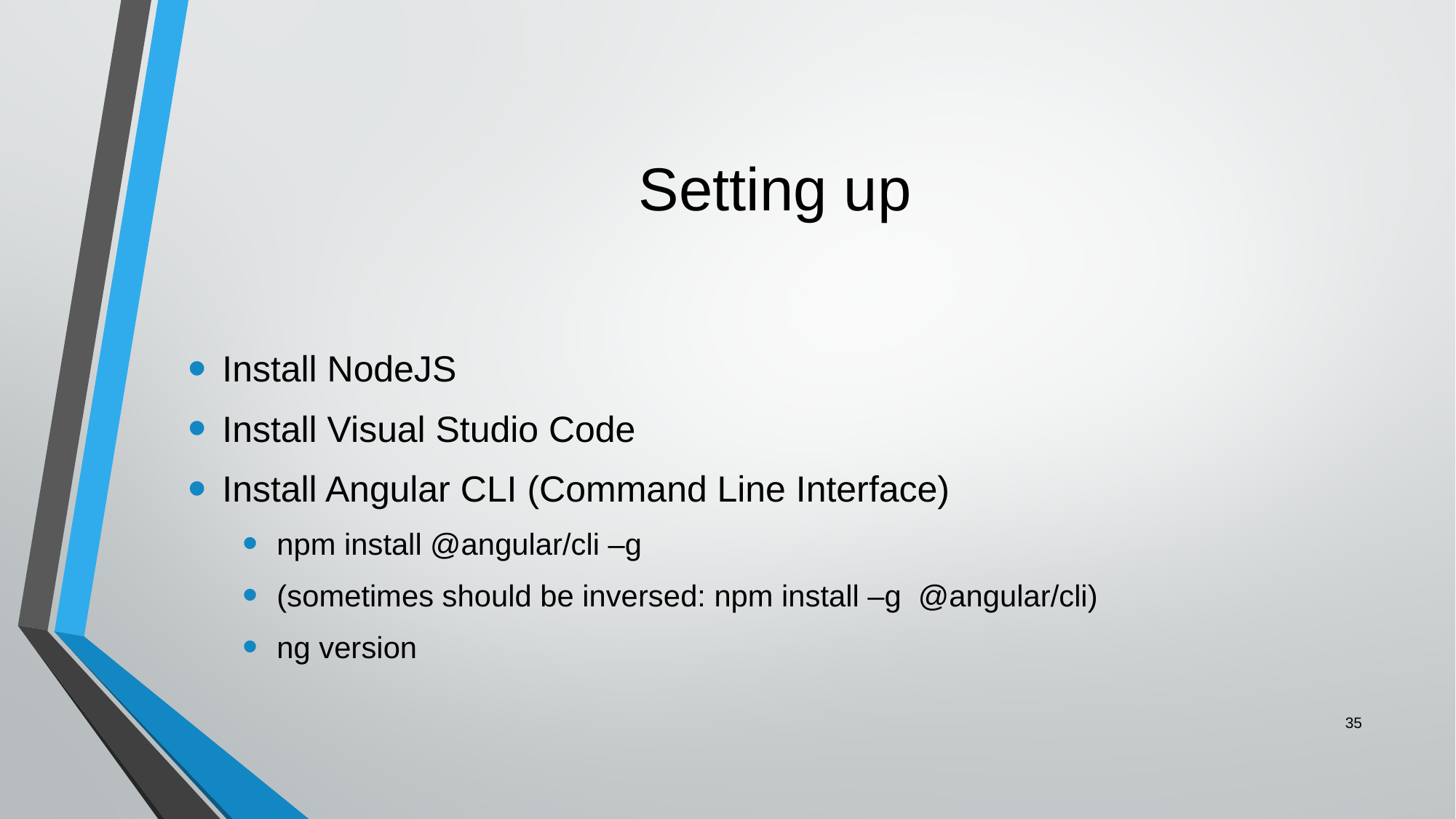

# Setting up
Install NodeJS
Install Visual Studio Code
Install Angular CLI (Command Line Interface)
npm install @angular/cli –g
(sometimes should be inversed: npm install –g  @angular/cli)
ng version
35